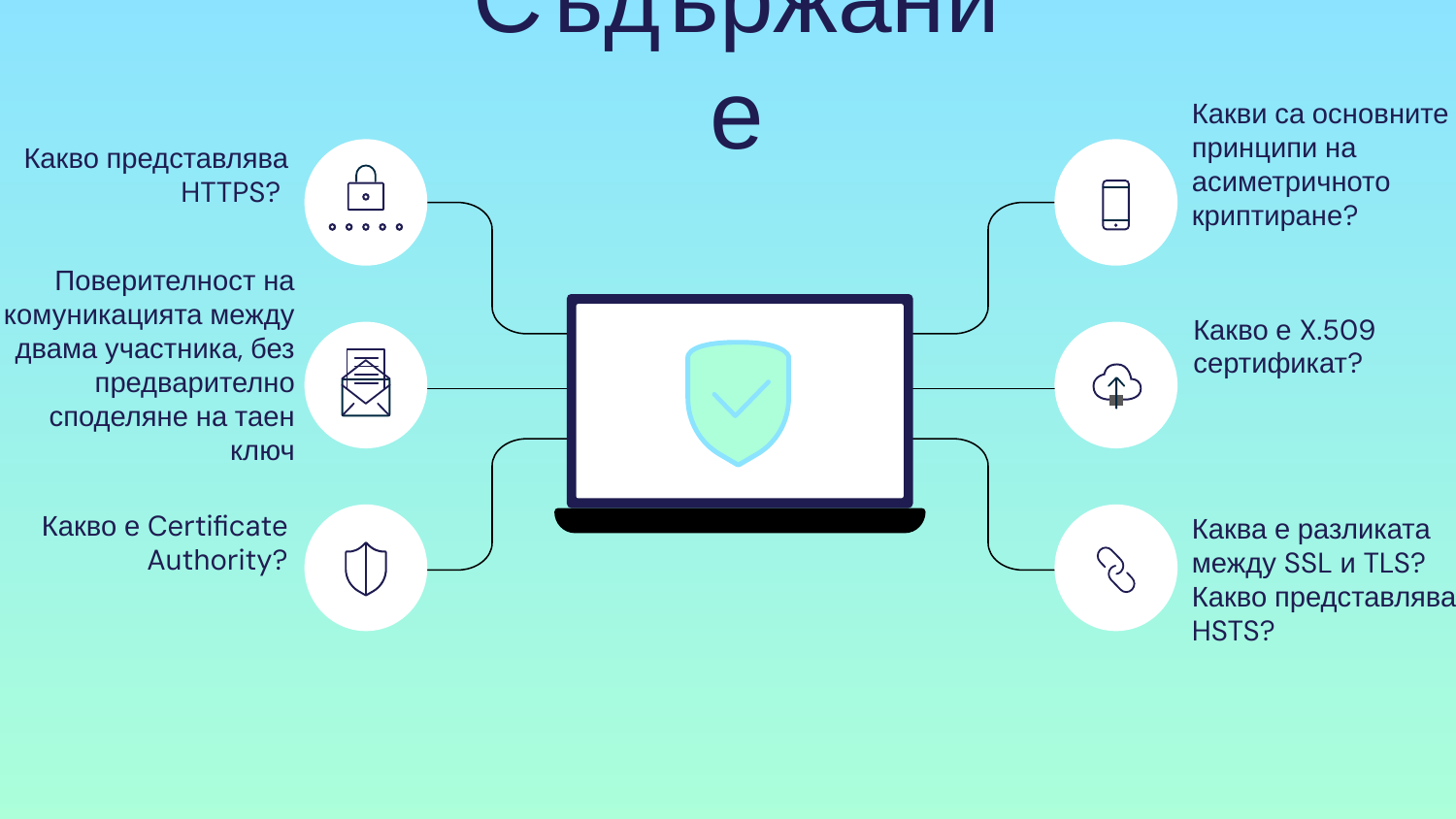

Съдържание
Какви са основните принципи на асиметричното криптиране?
Какво представлява HTTPS?

Поверителност на комуникацията между двама участника, без предварително споделяне на таен ключ
Какво е X.509 сертификат?
Какво е Certificate Authority?
Каква е разликата между SSL и TLS? Какво представлява HSTS?